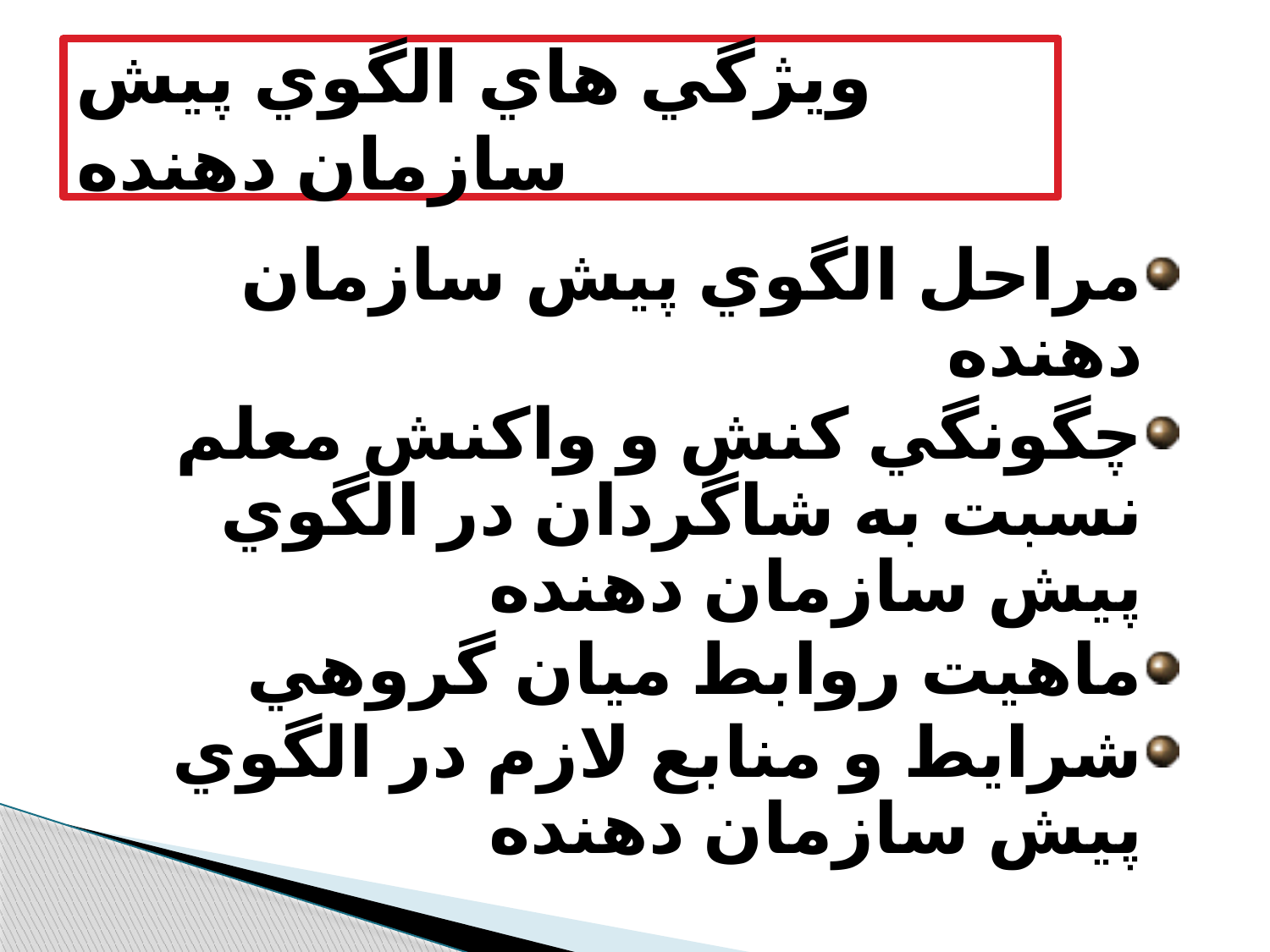

# ويژگي هاي الگوي پيش سازمان دهنده
مراحل الگوي پيش سازمان دهنده
چگونگي كنش و واكنش معلم نسبت به شاگردان در الگوي پيش سازمان دهنده
ماهيت روابط ميان گروهي
شرايط و منابع لازم در الگوي پيش سازمان دهنده